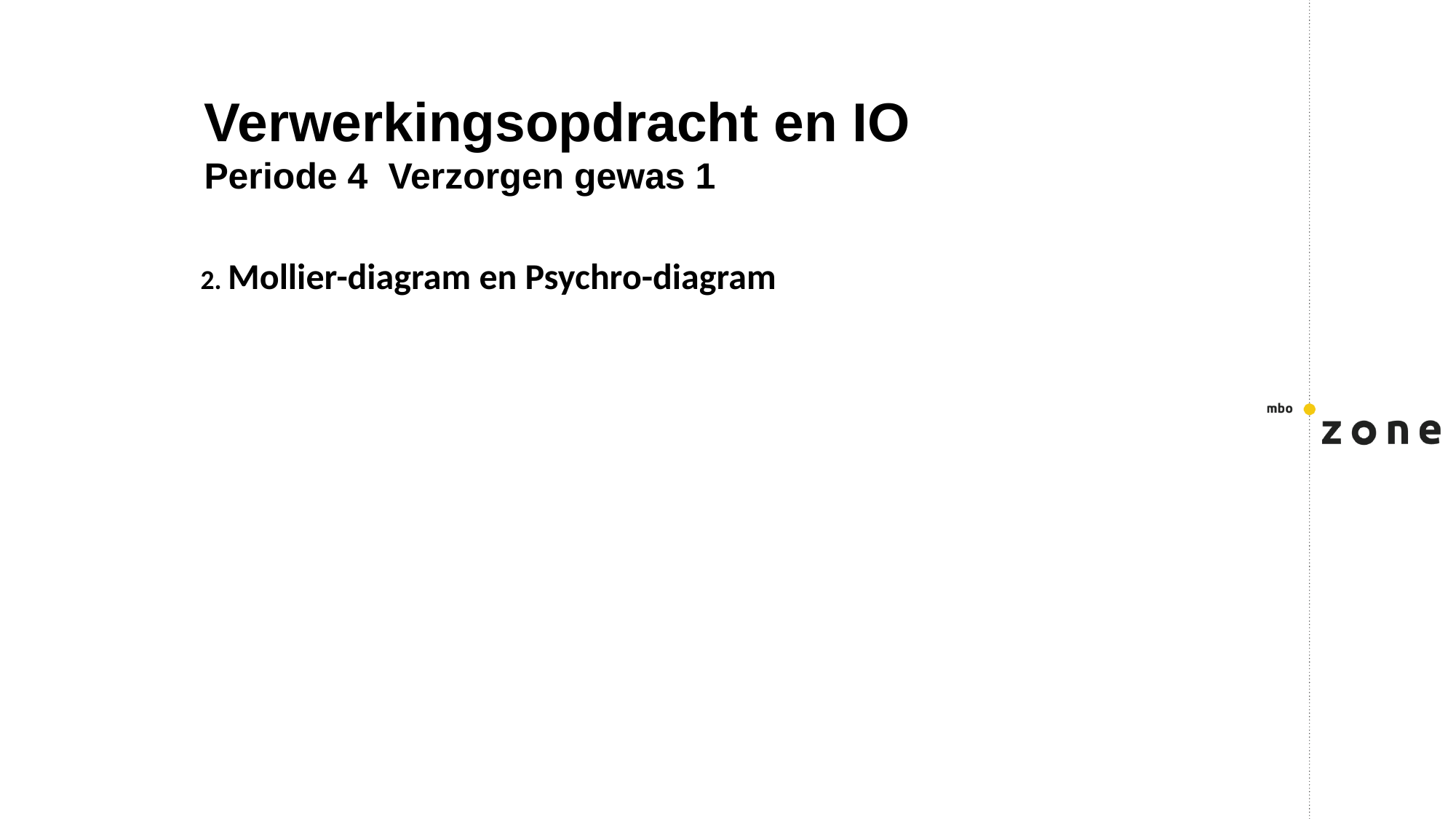

Verwerkingsopdracht en IO
Periode 4  Verzorgen gewas 1

2. Mollier-diagram en Psychro-diagram